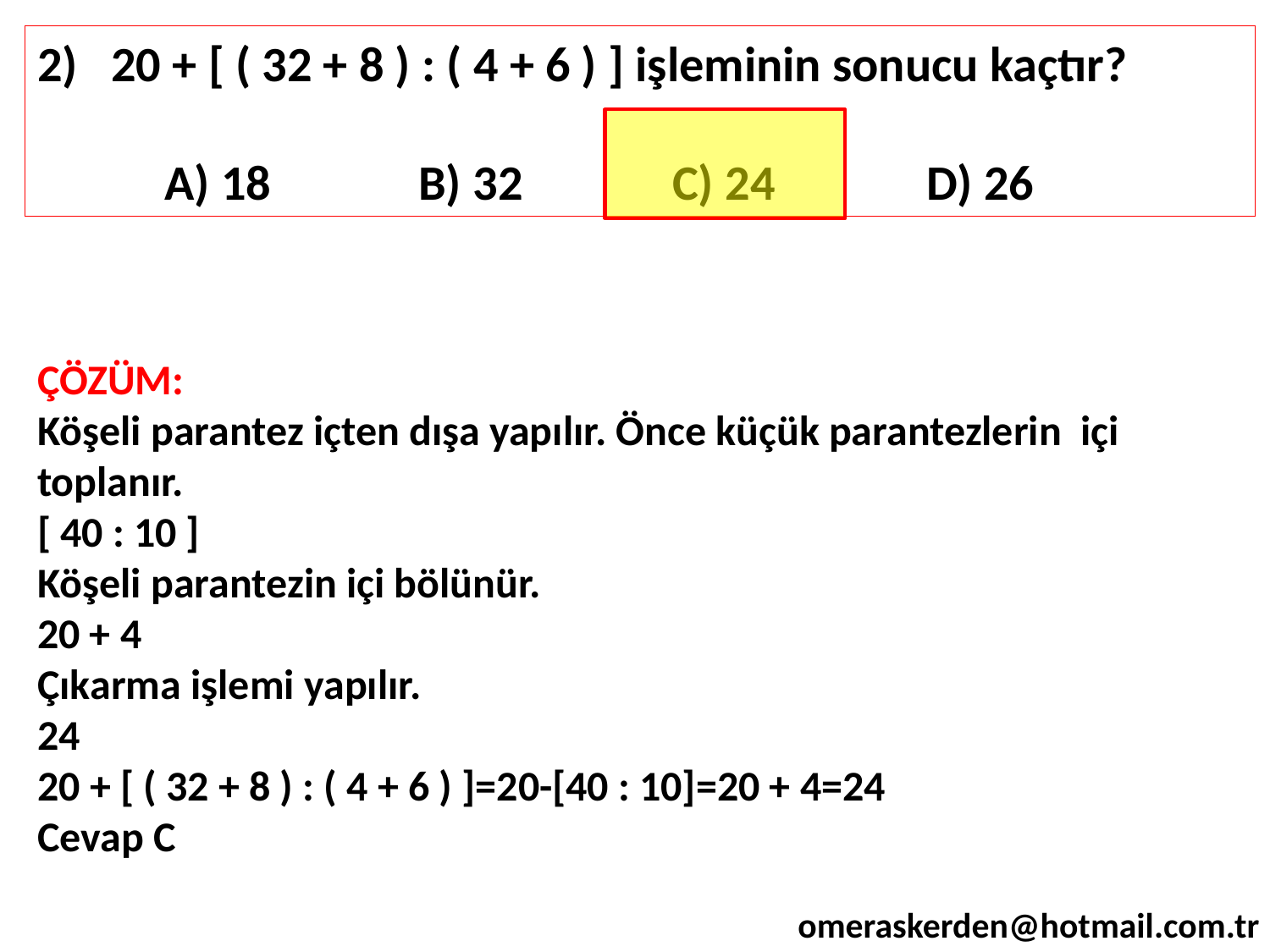

2)   20 + [ ( 32 + 8 ) : ( 4 + 6 ) ] işleminin sonucu kaçtır?

	A) 18		B) 32		C) 24		D) 26

ÇÖZÜM:
Köşeli parantez içten dışa yapılır. Önce küçük parantezlerin  içi toplanır.
[ 40 : 10 ]
Köşeli parantezin içi bölünür.
20 + 4
Çıkarma işlemi yapılır.
24
20 + [ ( 32 + 8 ) : ( 4 + 6 ) ]=20-[40 : 10]=20 + 4=24
Cevap C
omeraskerden@hotmail.com.tr